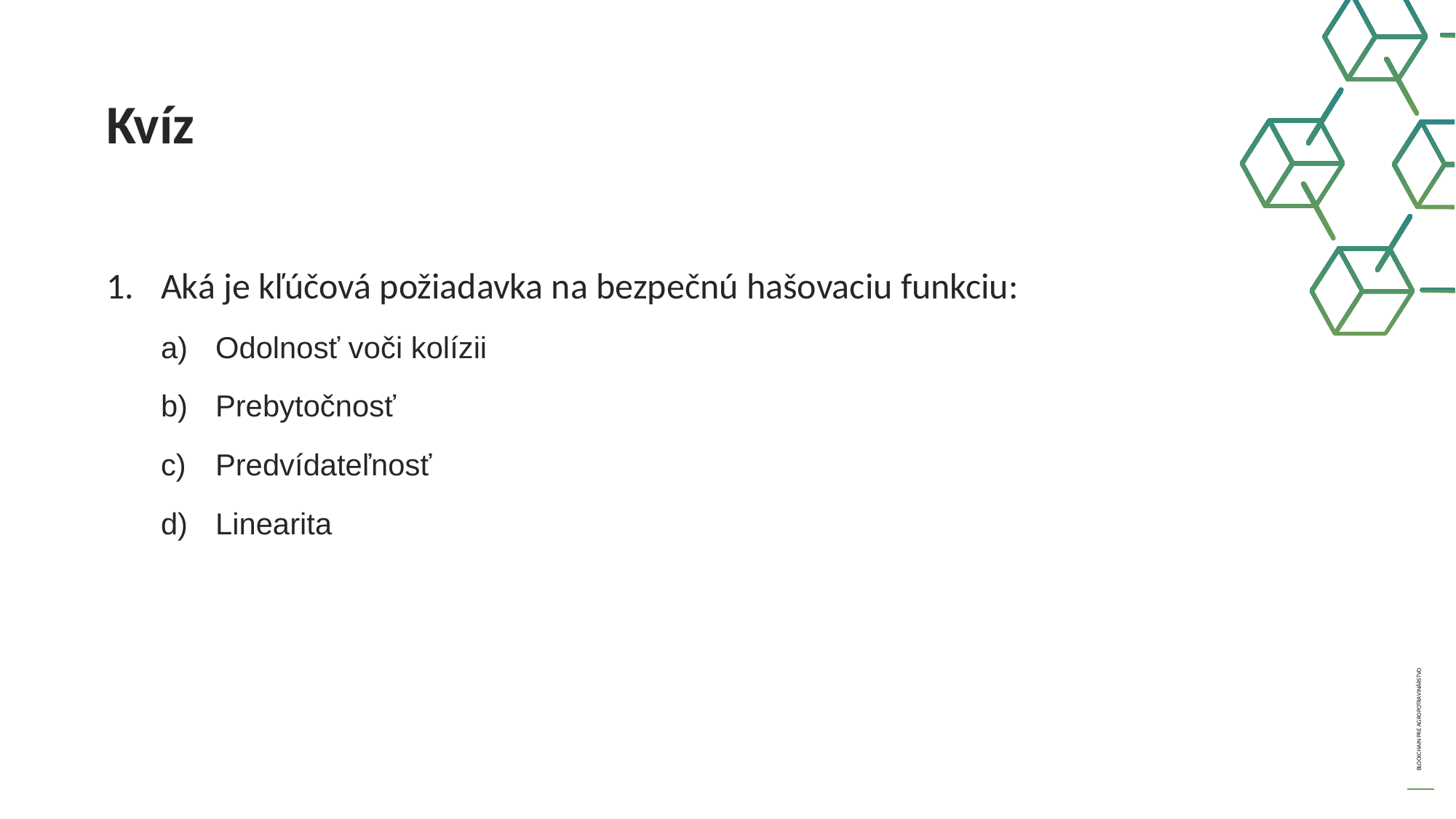

Kvíz
Aká je kľúčová požiadavka na bezpečnú hašovaciu funkciu:
Odolnosť voči kolízii
Prebytočnosť
Predvídateľnosť
Linearita